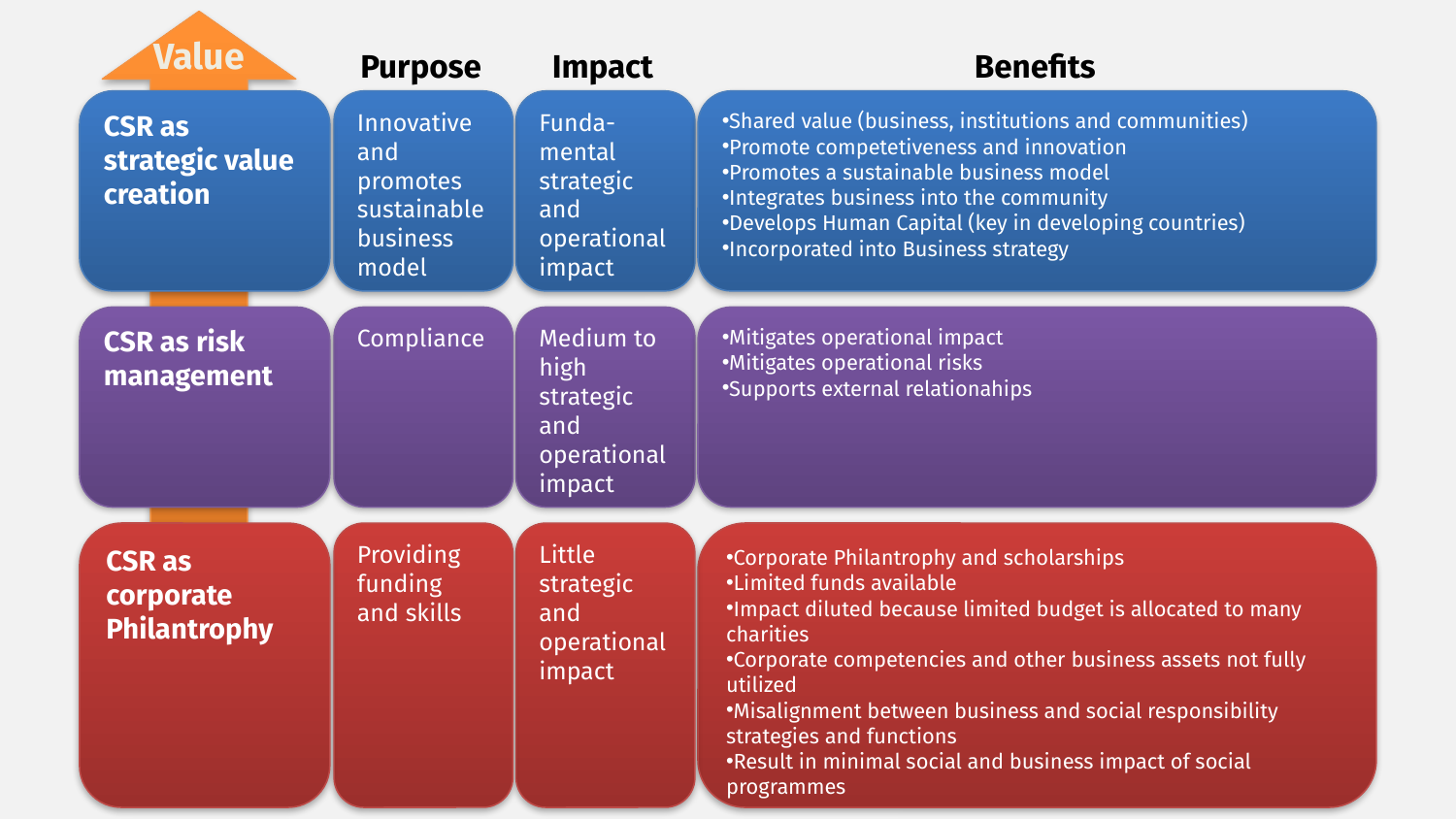

Value
Purpose
Impact
Benefits
CSR as strategic value creation
Innovative and promotes sustainable business model
Funda-mental strategic and operational impact

Shared value (business, institutions and communities)
Promote competetiveness and innovation
Promotes a sustainable business model
Integrates business into the community
Develops Human Capital (key in developing countries)
Incorporated into Business strategy
CSR as risk management
Compliance
Medium to high strategic and operational impact

Mitigates operational impact
Mitigates operational risks
Supports external relationahips
CSR as corporate Philantrophy
Providing funding and skills
Little strategic and operational impact

Corporate Philantrophy and scholarships
Limited funds available
Impact diluted because limited budget is allocated to many
charities
Corporate competencies and other business assets not fully utilized
Misalignment between business and social responsibility strategies and functions
Result in minimal social and business impact of social programmes